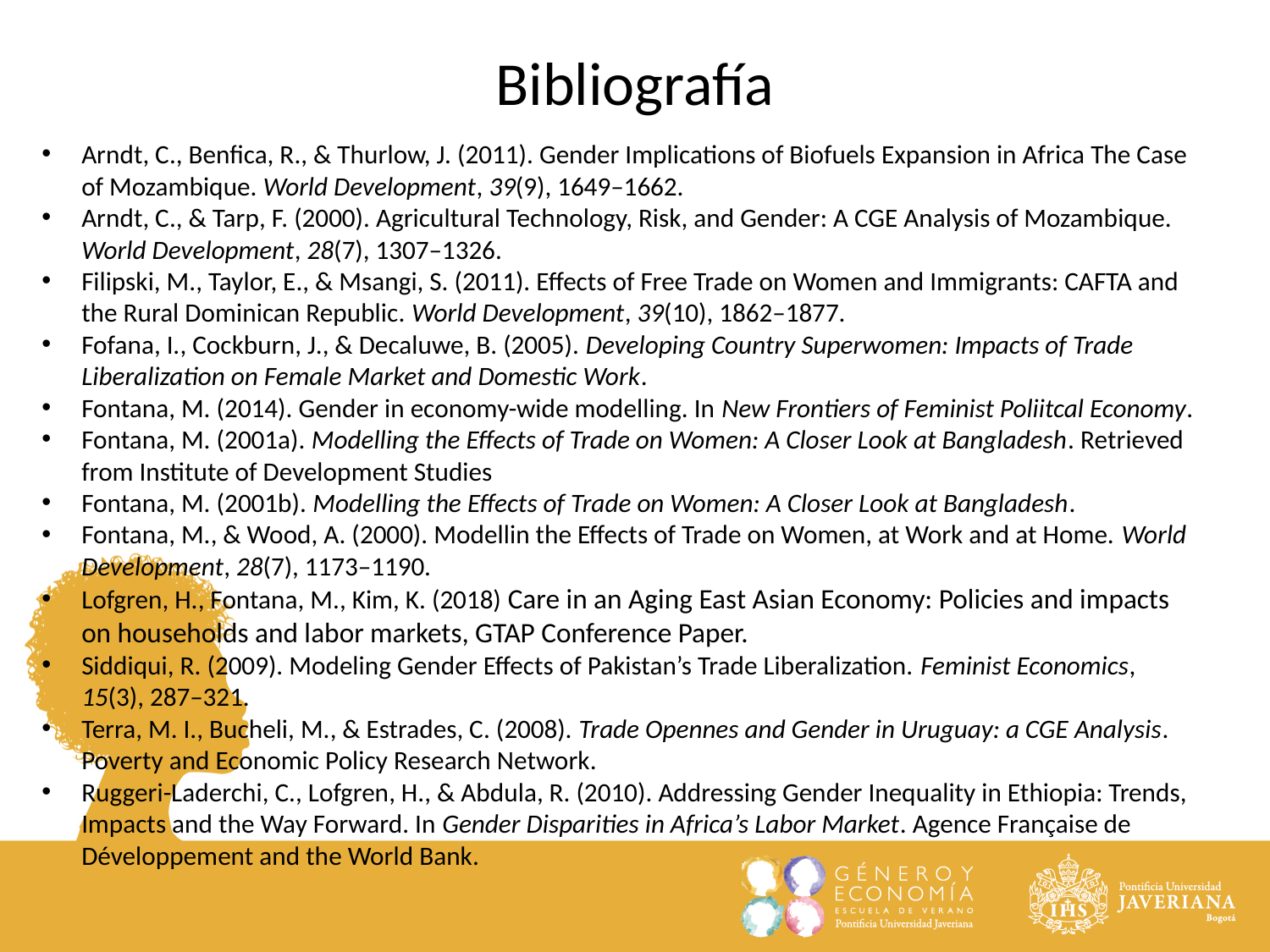

Bibliografía
Arndt, C., Benfica, R., & Thurlow, J. (2011). Gender Implications of Biofuels Expansion in Africa The Case of Mozambique. World Development, 39(9), 1649–1662.
Arndt, C., & Tarp, F. (2000). Agricultural Technology, Risk, and Gender: A CGE Analysis of Mozambique. World Development, 28(7), 1307–1326.
Filipski, M., Taylor, E., & Msangi, S. (2011). Effects of Free Trade on Women and Immigrants: CAFTA and the Rural Dominican Republic. World Development, 39(10), 1862–1877.
Fofana, I., Cockburn, J., & Decaluwe, B. (2005). Developing Country Superwomen: Impacts of Trade Liberalization on Female Market and Domestic Work.
Fontana, M. (2014). Gender in economy-wide modelling. In New Frontiers of Feminist Poliitcal Economy.
Fontana, M. (2001a). Modelling the Effects of Trade on Women: A Closer Look at Bangladesh. Retrieved from Institute of Development Studies
Fontana, M. (2001b). Modelling the Effects of Trade on Women: A Closer Look at Bangladesh.
Fontana, M., & Wood, A. (2000). Modellin the Effects of Trade on Women, at Work and at Home. World Development, 28(7), 1173–1190.
Lofgren, H., Fontana, M., Kim, K. (2018) Care in an Aging East Asian Economy: Policies and impacts on households and labor markets, GTAP Conference Paper.
Siddiqui, R. (2009). Modeling Gender Effects of Pakistan’s Trade Liberalization. Feminist Economics, 15(3), 287–321.
Terra, M. I., Bucheli, M., & Estrades, C. (2008). Trade Opennes and Gender in Uruguay: a CGE Analysis. Poverty and Economic Policy Research Network.
Ruggeri-Laderchi, C., Lofgren, H., & Abdula, R. (2010). Addressing Gender Inequality in Ethiopia: Trends, Impacts and the Way Forward. In Gender Disparities in Africa’s Labor Market. Agence Française de Développement and the World Bank.